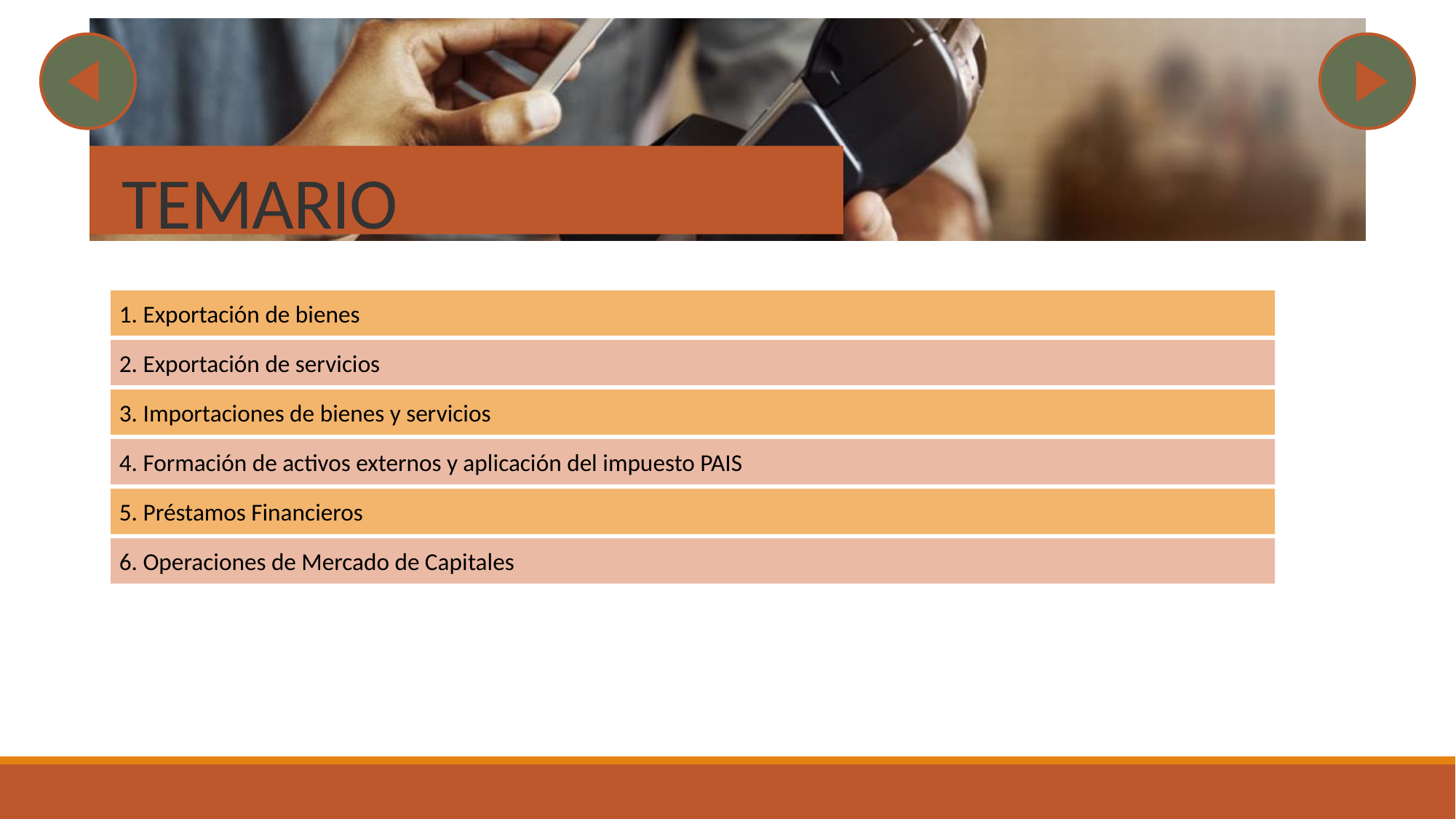

# TEMARIO
1. Exportación de bienes
2. Exportación de servicios
3. Importaciones de bienes y servicios
4. Formación de activos externos y aplicación del impuesto PAIS
5. Préstamos Financieros
6. Operaciones de Mercado de Capitales